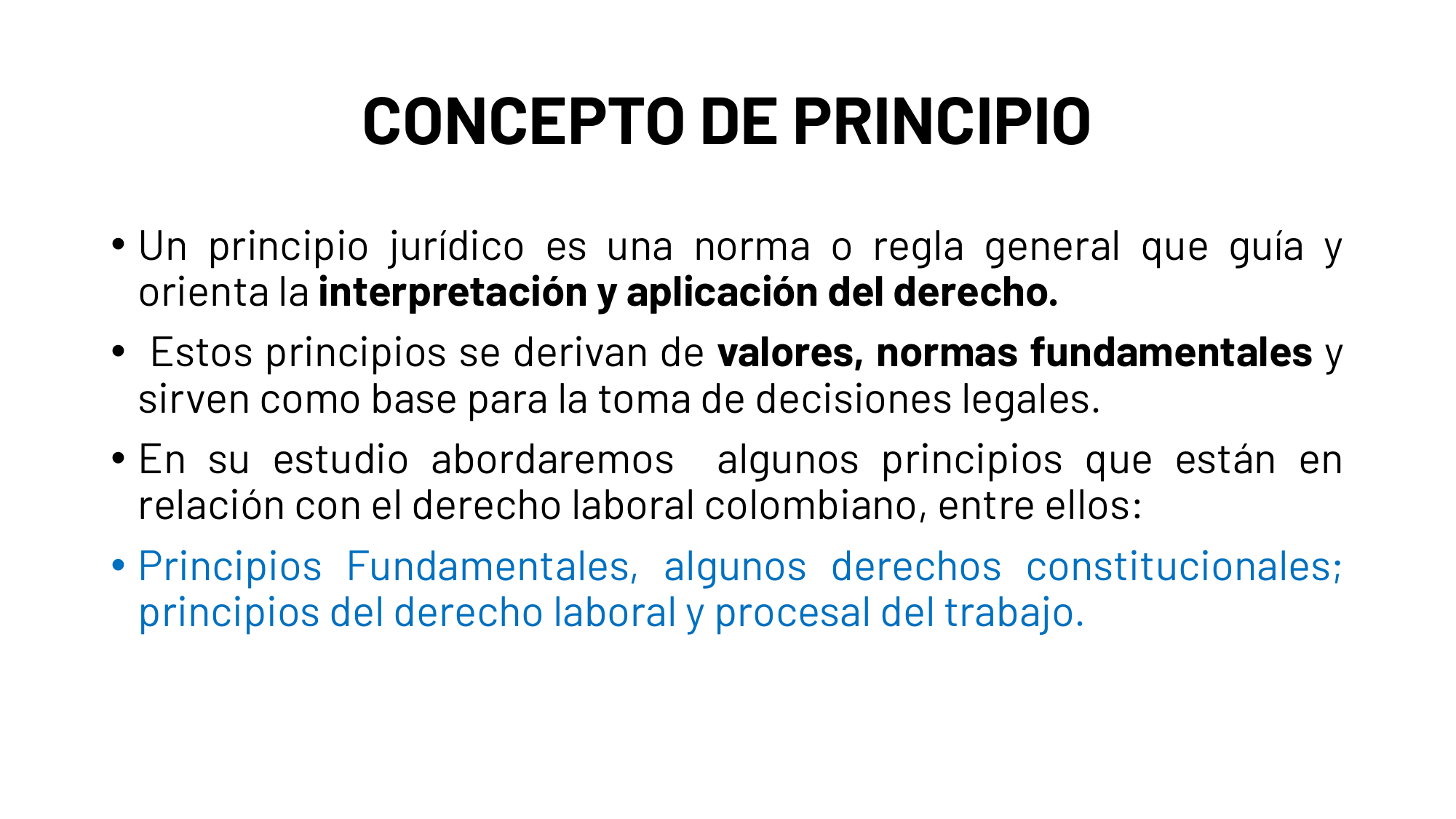

# CONCEPTO DE PRINCIPIO
Un principio jurídico es una norma o regla general que guía y orienta la interpretación y aplicación del derecho.
 Estos principios se derivan de valores, normas fundamentales y sirven como base para la toma de decisiones legales.
En su estudio abordaremos  algunos principios que están en relación con el derecho laboral colombiano, entre ellos:
Principios Fundamentales, algunos derechos constitucionales; principios del derecho laboral y procesal del trabajo.